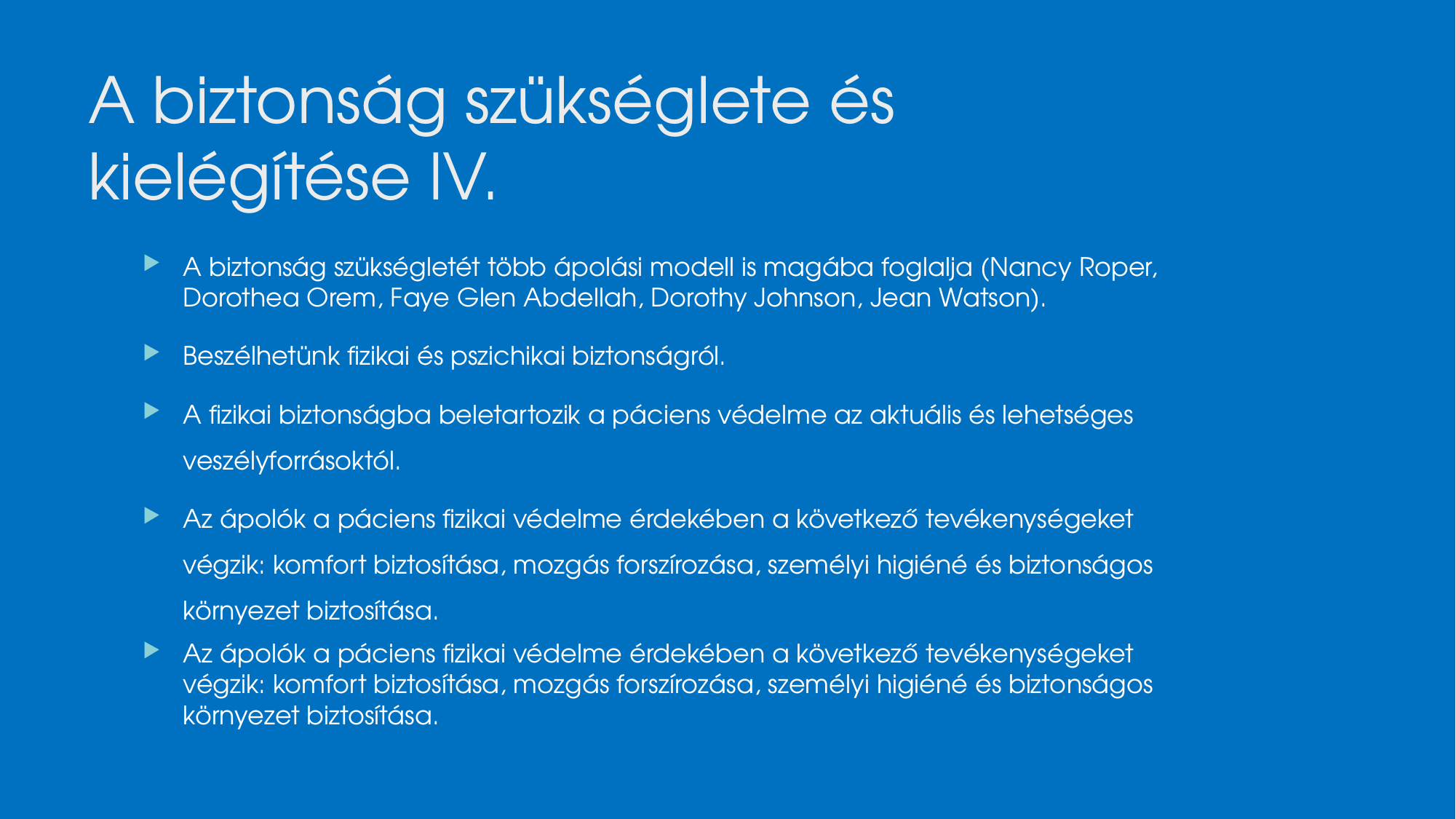

# A biztonság szükséglete és kielégítése IV.
A biztonság szükségletét több ápolási modell is magába foglalja (Nancy Roper, Dorothea Orem, Faye Glen Abdellah, Dorothy Johnson, Jean Watson).
Beszélhetünk fizikai és pszichikai biztonságról.
A fizikai biztonságba beletartozik a páciens védelme az aktuális és lehetséges veszélyforrásoktól.
Az ápolók a páciens fizikai védelme érdekében a következő tevékenységeket végzik: komfort biztosítása, mozgás forszírozása, személyi higiéné és biztonságos környezet biztosítása.
Az ápolók a páciens fizikai védelme érdekében a következő tevékenységeket végzik: komfort biztosítása, mozgás forszírozása, személyi higiéné és biztonságos környezet biztosítása.